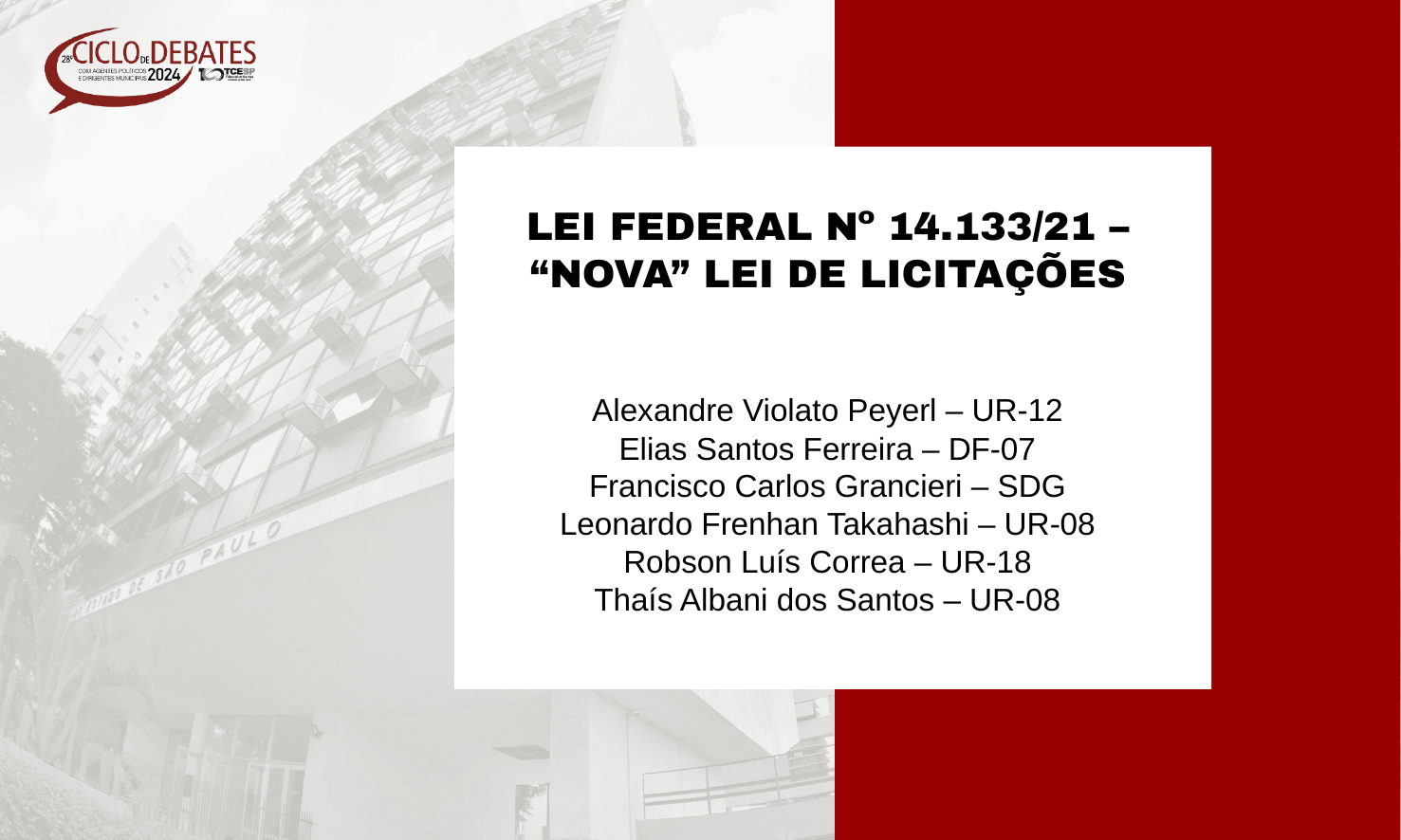

LEI FEDERAL Nº 14.133/21 – “NOVA” LEI DE LICITAÇÕES

Alexandre Violato Peyerl – UR-12
Elias Santos Ferreira – DF-07
Francisco Carlos Grancieri – SDG
Leonardo Frenhan Takahashi – UR-08
Robson Luís Correa – UR-18
Thaís Albani dos Santos – UR-08